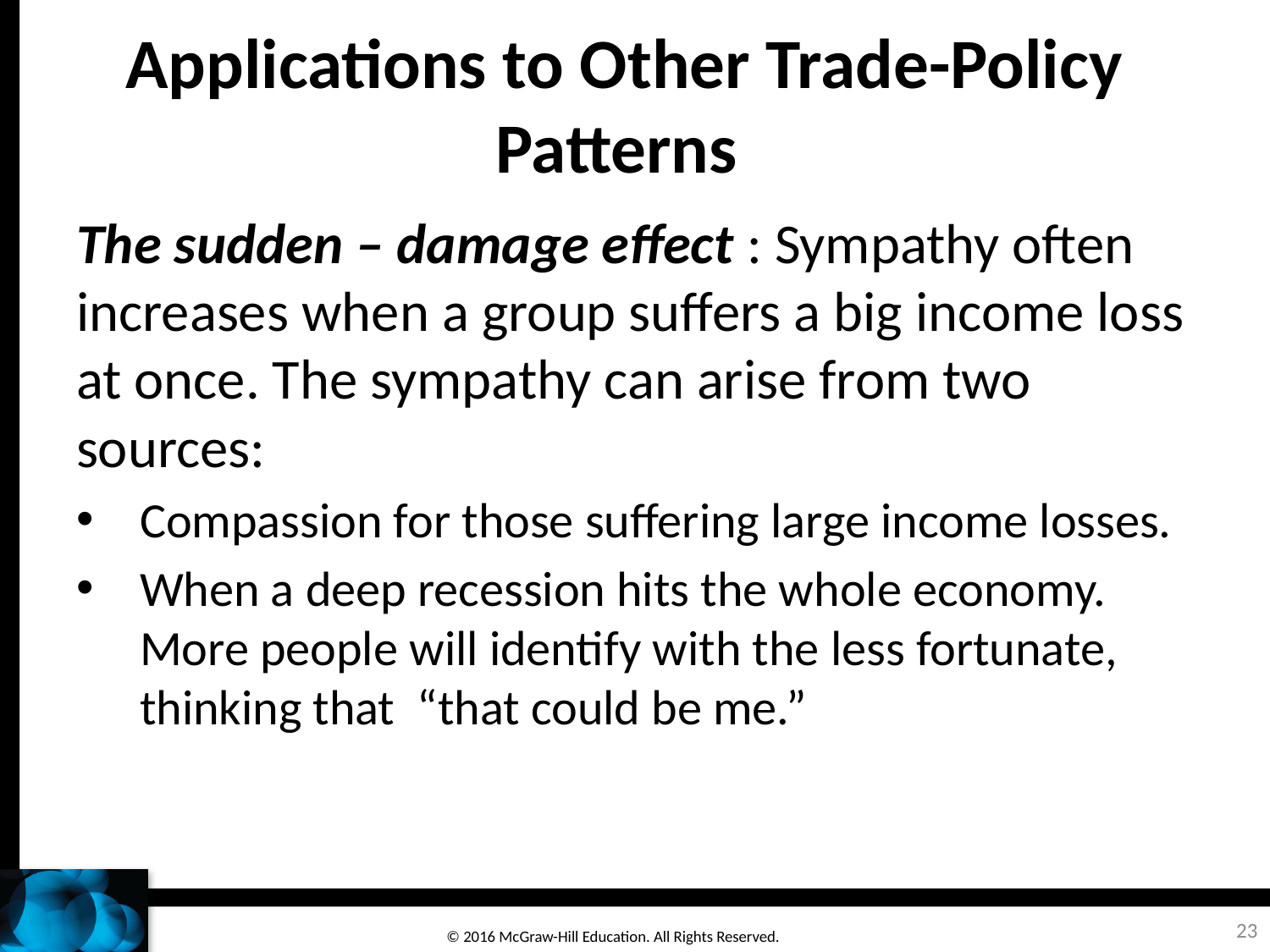

# Applications to Other Trade-Policy Patterns
The sudden – damage effect : Sympathy often increases when a group suffers a big income loss at once. The sympathy can arise from two sources:
Compassion for those suffering large income losses.
When a deep recession hits the whole economy.  More people will identify with the less fortunate, thinking that  “that could be me.”

23
© 2016 McGraw-Hill Education. All Rights Reserved.